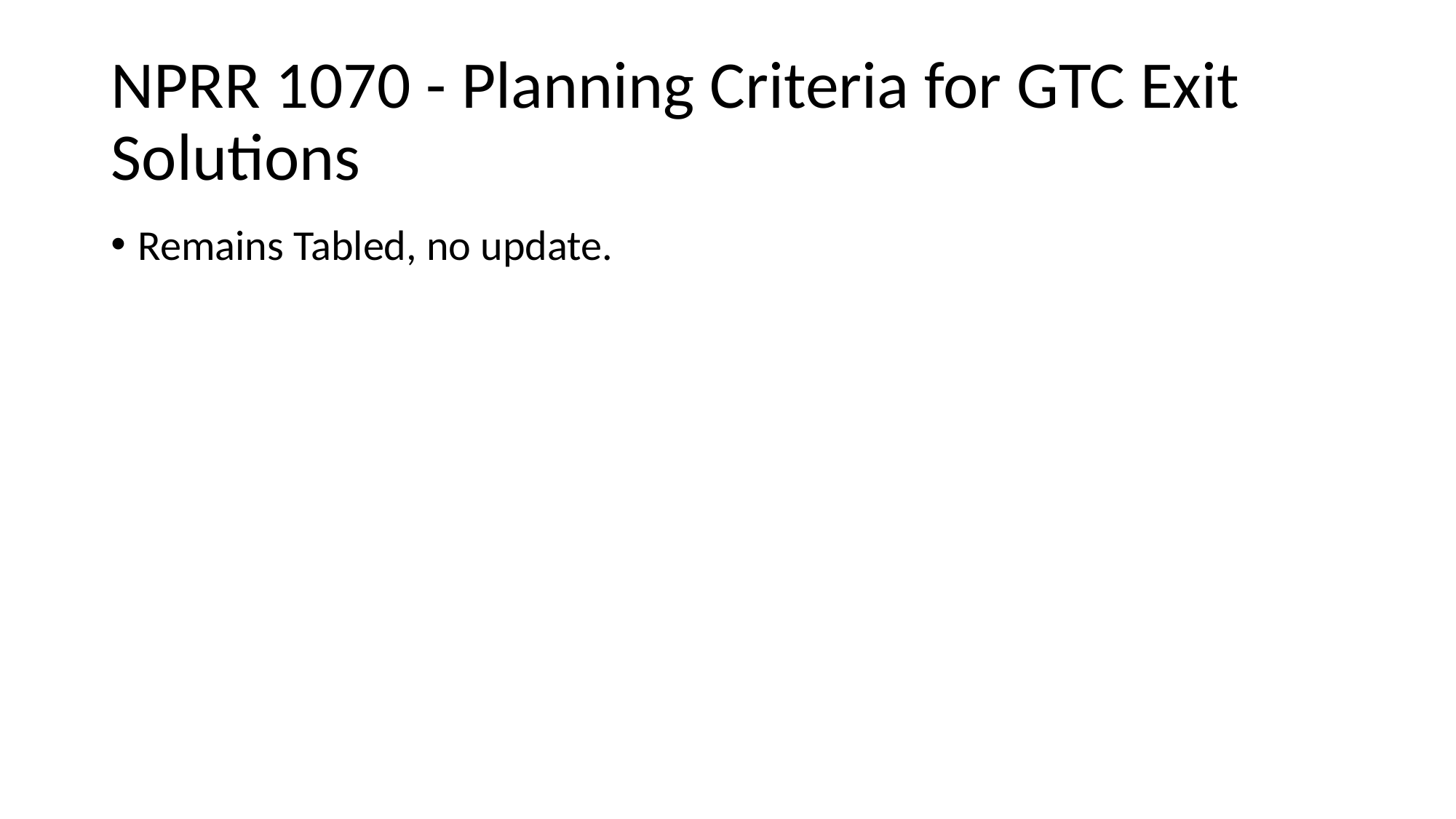

# NPRR 1070 - Planning Criteria for GTC Exit Solutions
Remains Tabled, no update.